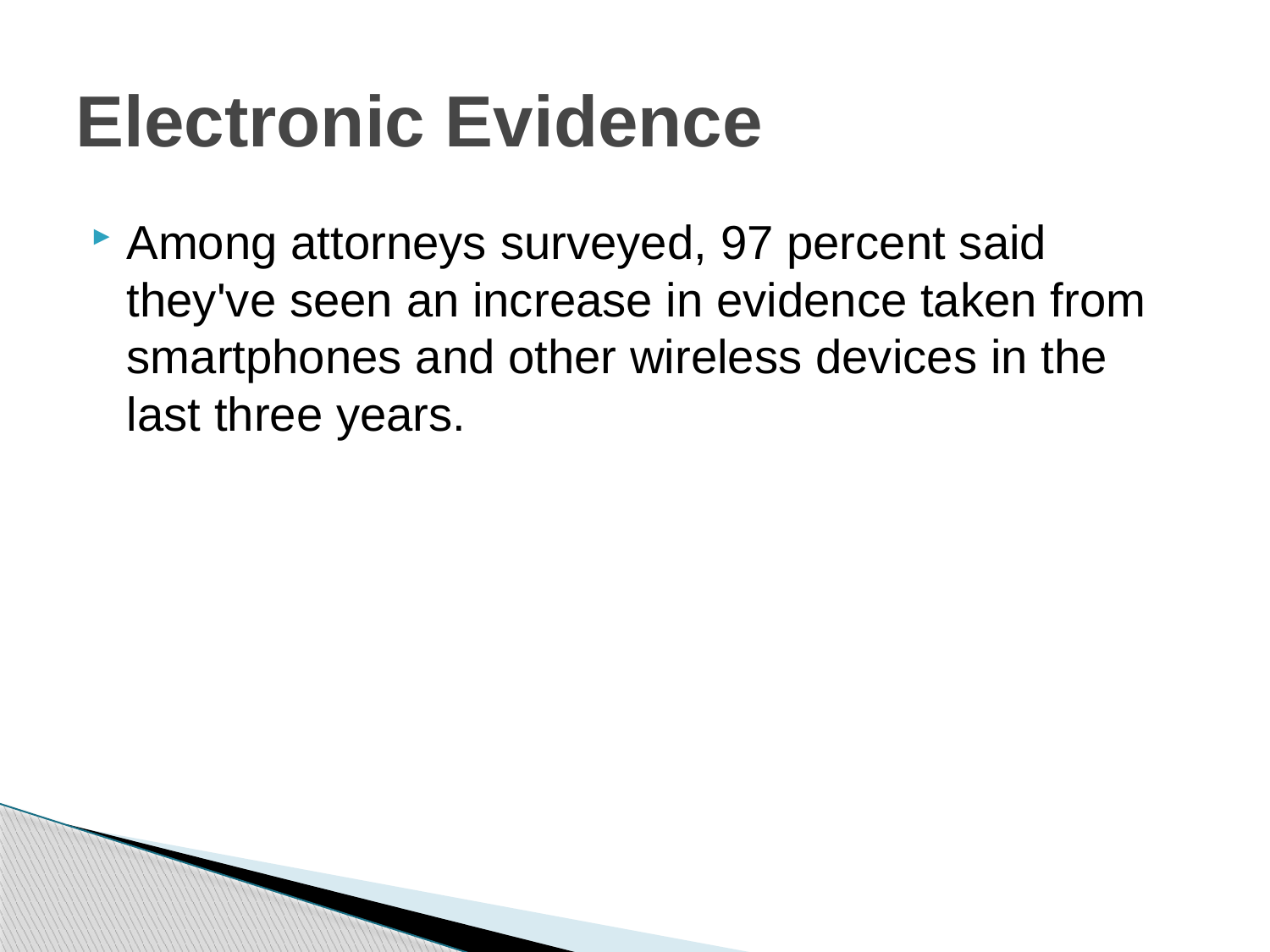

# Electronic Evidence
Among attorneys surveyed, 97 percent said they've seen an increase in evidence taken from smartphones and other wireless devices in the last three years.